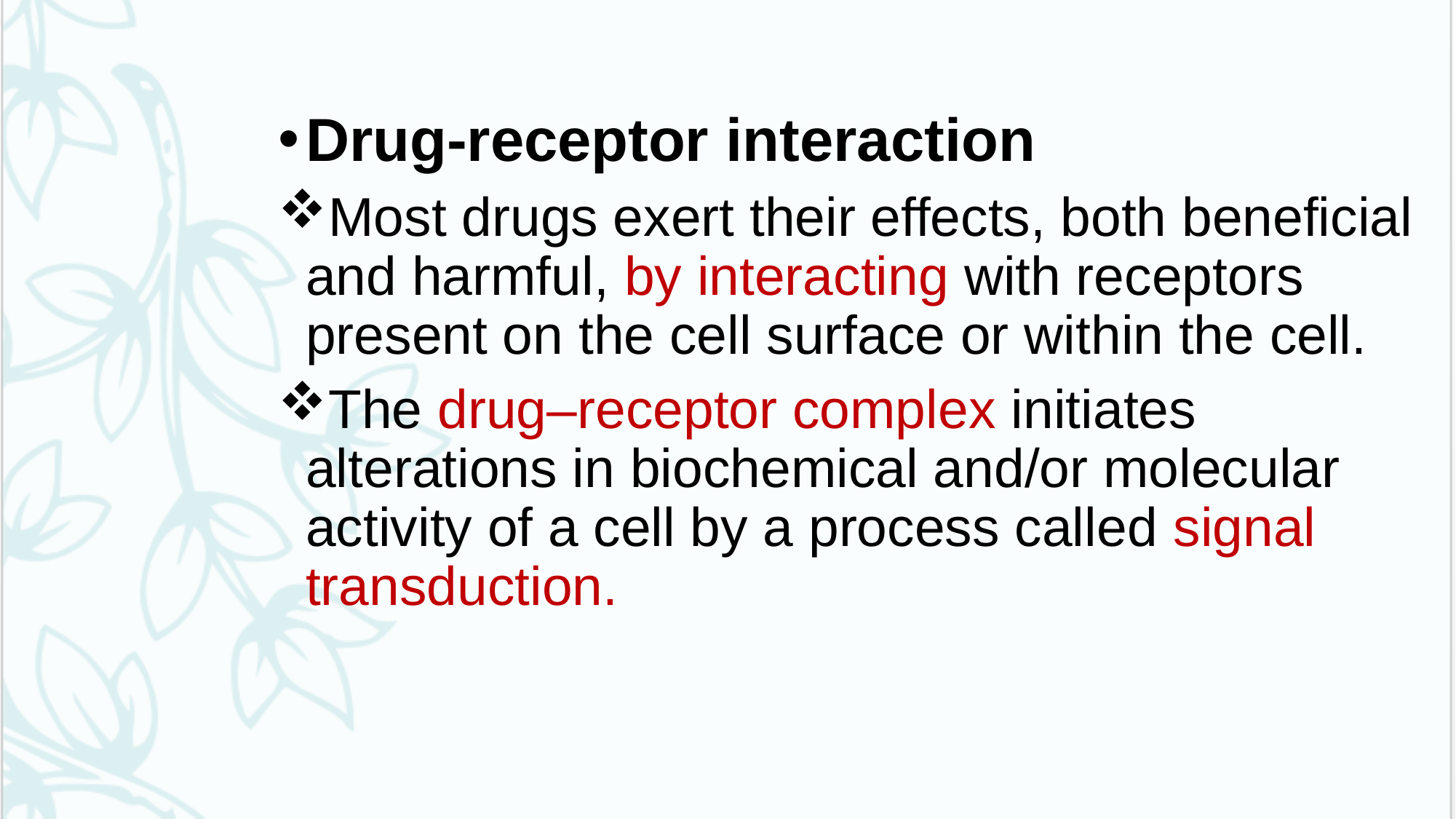

# .
Drug-receptor interaction
Most drugs exert their effects, both beneficial and harmful, by interacting with receptors present on the cell surface or within the cell.
The drug–receptor complex initiates alterations in biochemical and/or molecular activity of a cell by a process called signal transduction.